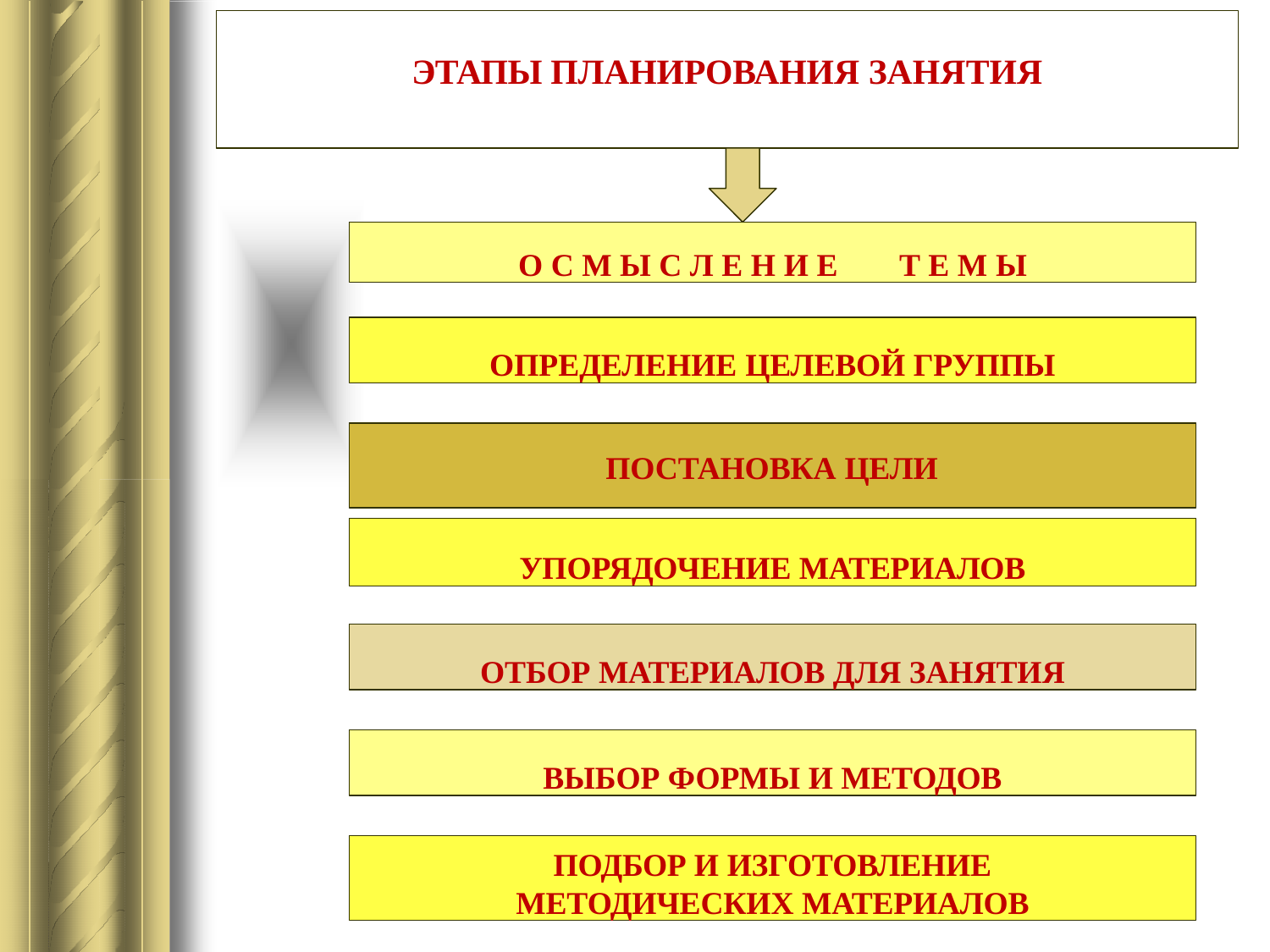

ЭТАПЫ ПЛАНИРОВАНИЯ ЗАНЯТИЯ

О С М Ы С Л Е Н И Е	Т Е М Ы

ОПРЕДЕЛЕНИЕ ЦЕЛЕВОЙ ГРУППЫ

ПОСТАНОВКА ЦЕЛИ

УПОРЯДОЧЕНИЕ МАТЕРИАЛОВ

ОТБОР МАТЕРИАЛОВ ДЛЯ ЗАНЯТИЯ

ВЫБОР ФОРМЫ И МЕТОДОВ

ПОДБОР И ИЗГОТОВЛЕНИЕ
МЕТОДИЧЕСКИХ МАТЕРИАЛОВ